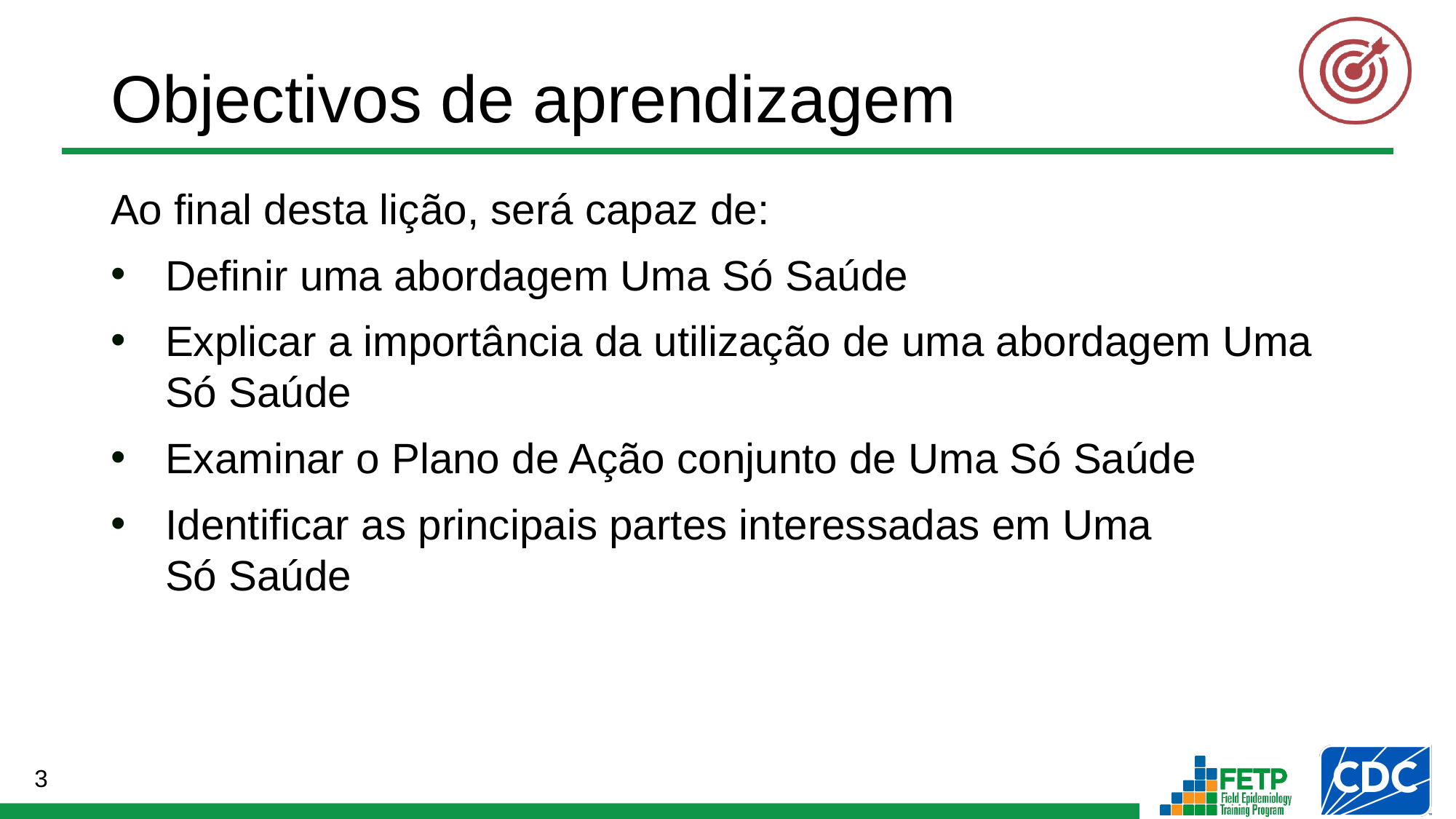

Ao final desta lição, será capaz de:
Definir uma abordagem Uma Só Saúde
Explicar a importância da utilização de uma abordagem Uma Só Saúde
Examinar o Plano de Ação conjunto de Uma Só Saúde
Identificar as principais partes interessadas em Uma
Só Saúde